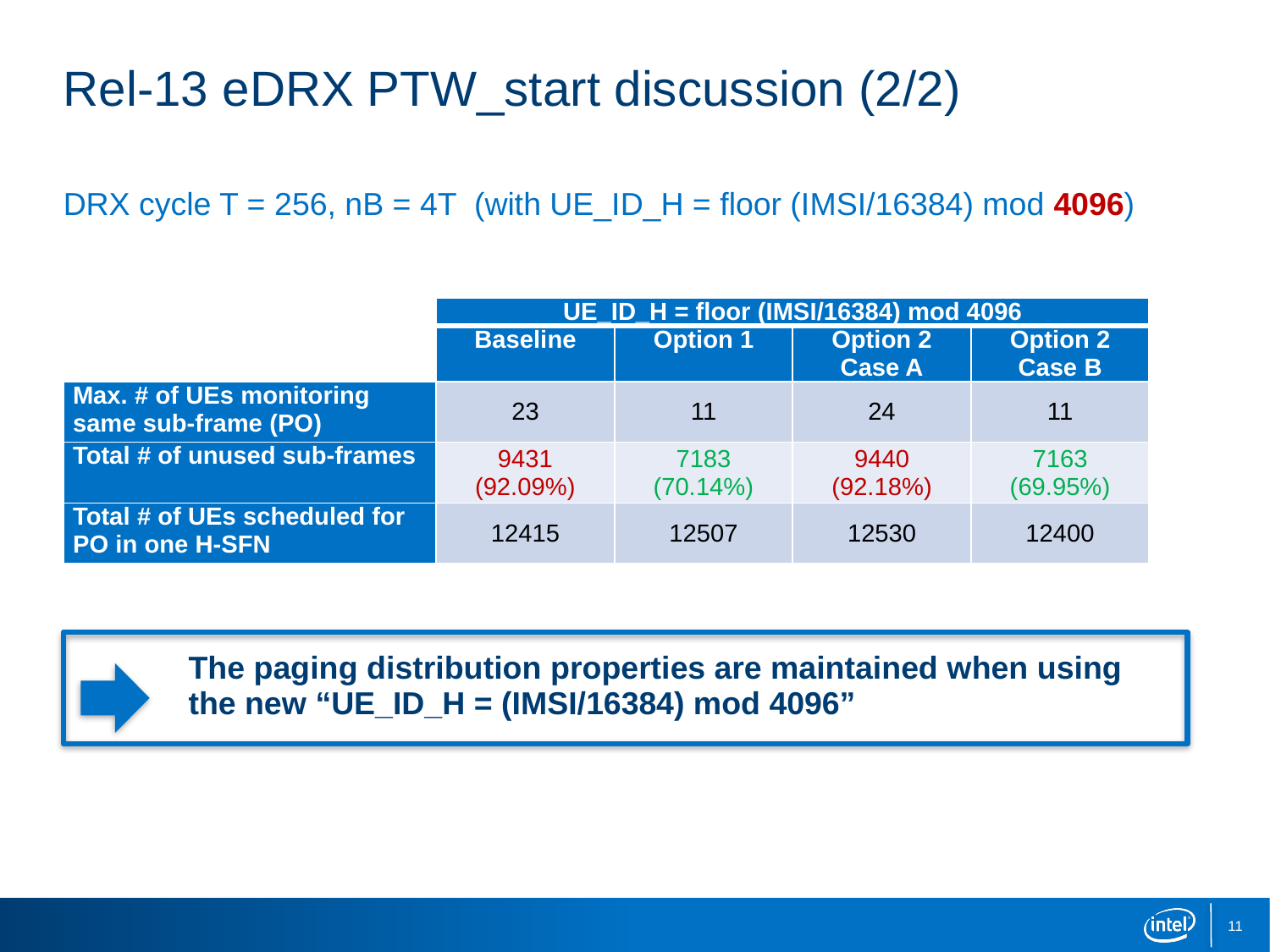

# Rel-13 eDRX PTW_start discussion (2/2)
DRX cycle T = 256, nB = 4T  (with UE_ID_H = floor (IMSI/16384) mod 4096)

|  | UE\_ID\_H = floor (IMSI/16384) mod 4096 |  |  |  |
| --- | --- | --- | --- | --- |
|  | Baseline | Option 1 | Option 2 Case A | Option 2 Case B |
| Max. # of UEs monitoring same sub-frame (PO) | 23 | 11 | 24 | 11 |
| Total # of unused sub-frames | 9431 (92.09%) | 7183 (70.14%) | 9440 (92.18%) | 7163 (69.95%) |
| Total # of UEs scheduled for PO in one H-SFN | 12415 | 12507 | 12530 | 12400 |

The paging distribution properties are maintained when using the new “UE_ID_H = (IMSI/16384) mod 4096”

11